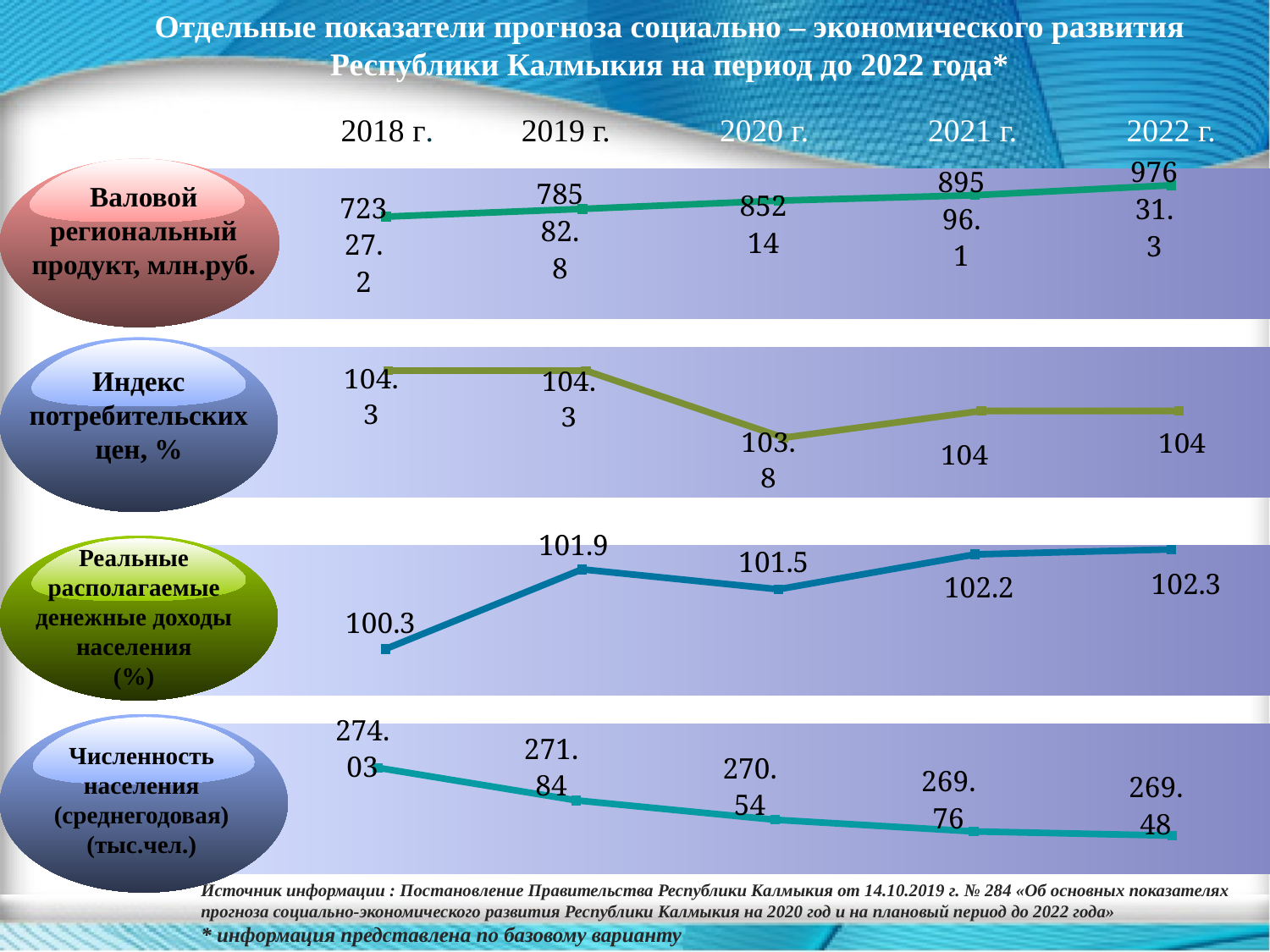

Отдельные показатели прогноза социально – экономического развития Республики Калмыкия на период до 2022 года*
2018 г.
2019 г.
2020 г.
2021 г.
2022 г.

Валовой региональный продукт, млн.руб.

### Chart

| Category | Ряд 1 |
|---|---|
| Категория 2 | 72327.2 |
| Категория 3 | 78582.8 |
| Категория 4 | 85214.0 |
| Категория 5 | 89596.1 |
| Категория 6 | 97631.3 |

### Chart

| Category | Ряд 1 |
|---|---|
| Категория 2 | 104.3 |
| Категория 3 | 104.3 |
| Категория 4 | 103.8 |
| Категория 5 | 104.0 |
| Категория 6 | 104.0 |

Индекс потребительских цен, %

### Chart

| Category | Ряд 1 |
|---|---|
| Категория 2 | 100.3 |
| Категория 3 | 101.9 |
| Категория 4 | 101.5 |
| Категория 5 | 102.2 |
| Категория 6 | 102.3 |

Реальные располагаемые денежные доходы населения
(%)

### Chart

| Category | Ряд 1 |
|---|---|
| Категория 2 | 274.0299999999997 |
| Категория 3 | 271.8399999999997 |
| Категория 4 | 270.54 |
| Категория 5 | 269.76 |
| Категория 6 | 269.47999999999973 |

Численность населения (среднегодовая) (тыс.чел.)

Источник информации : Постановление Правительства Республики Калмыкия от 14.10.2019 г. № 284 «Об основных показателях прогноза социально-экономического развития Республики Калмыкия на 2020 год и на плановый период до 2022 года»
* информация представлена по базовому варианту